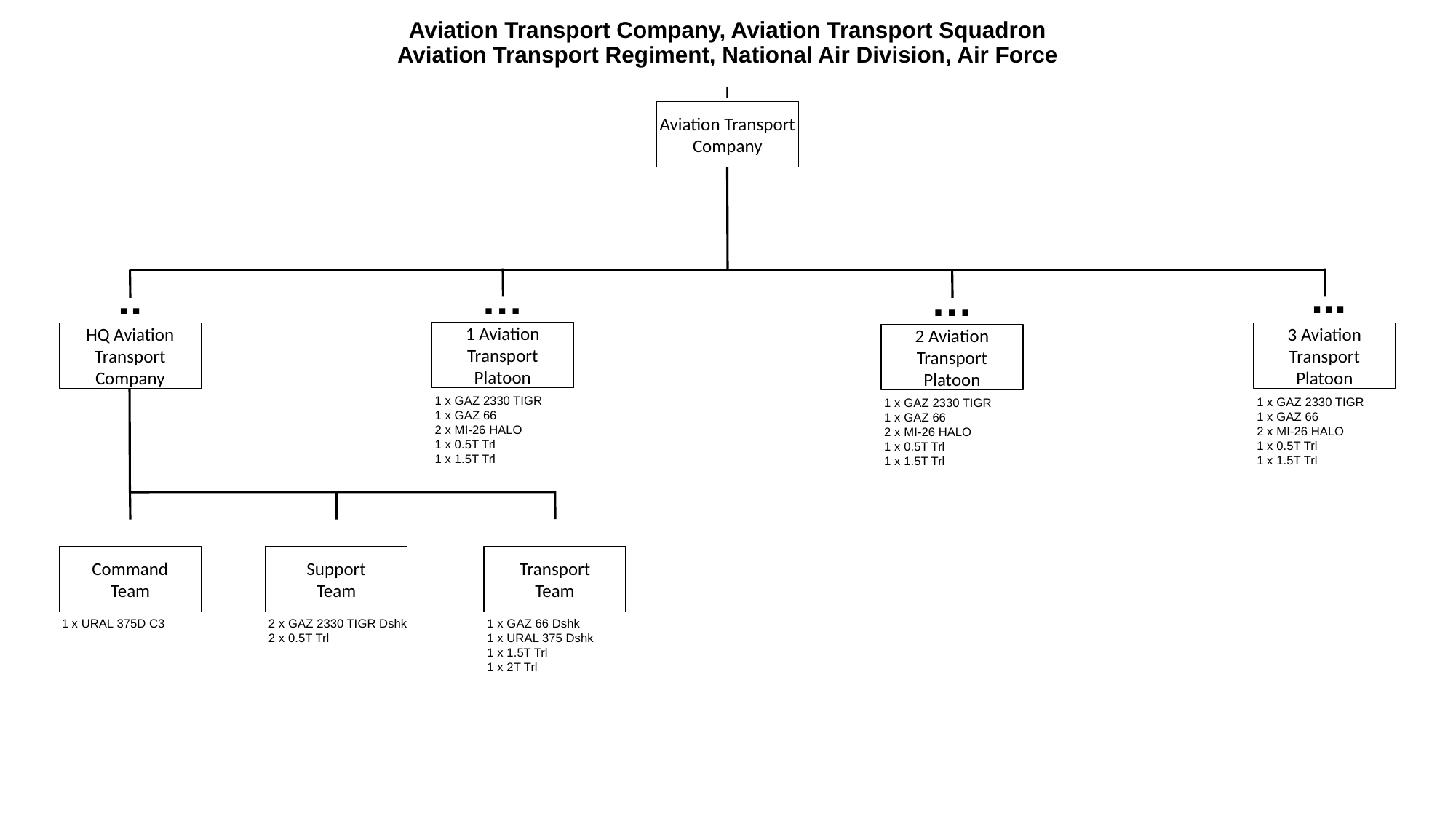

# Aviation Transport Company, Aviation Transport Squadron Aviation Transport Regiment, National Air Division, Air Force
I
Aviation Transport Company
...
..
…
…
1 Aviation Transport
Platoon
HQ Aviation Transport Company
3 Aviation Transport
Platoon
2 Aviation Transport
Platoon
1 x GAZ 2330 TIGR
1 x GAZ 66
2 x MI-26 HALO
1 x 0.5T Trl
1 x 1.5T Trl
1 x GAZ 2330 TIGR
1 x GAZ 66
2 x MI-26 HALO
1 x 0.5T Trl
1 x 1.5T Trl
1 x GAZ 2330 TIGR
1 x GAZ 66
2 x MI-26 HALO
1 x 0.5T Trl
1 x 1.5T Trl
Command
Team
Support
Team
Transport
Team
1 x URAL 375D C3
2 x GAZ 2330 TIGR Dshk
2 x 0.5T Trl
1 x GAZ 66 Dshk
1 x URAL 375 Dshk
1 x 1.5T Trl
1 x 2T Trl